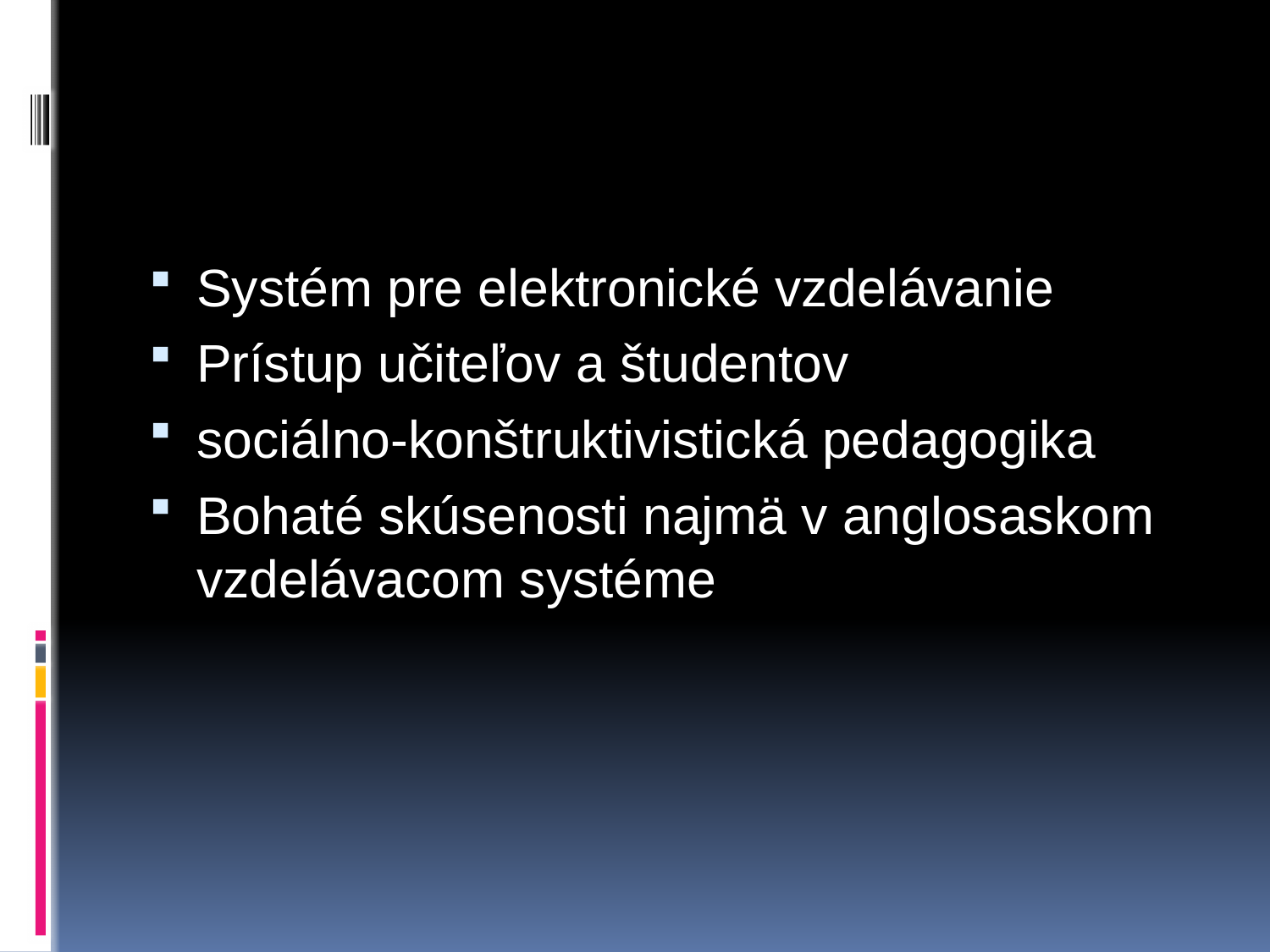

#
Systém pre elektronické vzdelávanie
Prístup učiteľov a študentov
sociálno‐konštruktivistická pedagogika
Bohaté skúsenosti najmä v anglosaskom vzdelávacom systéme